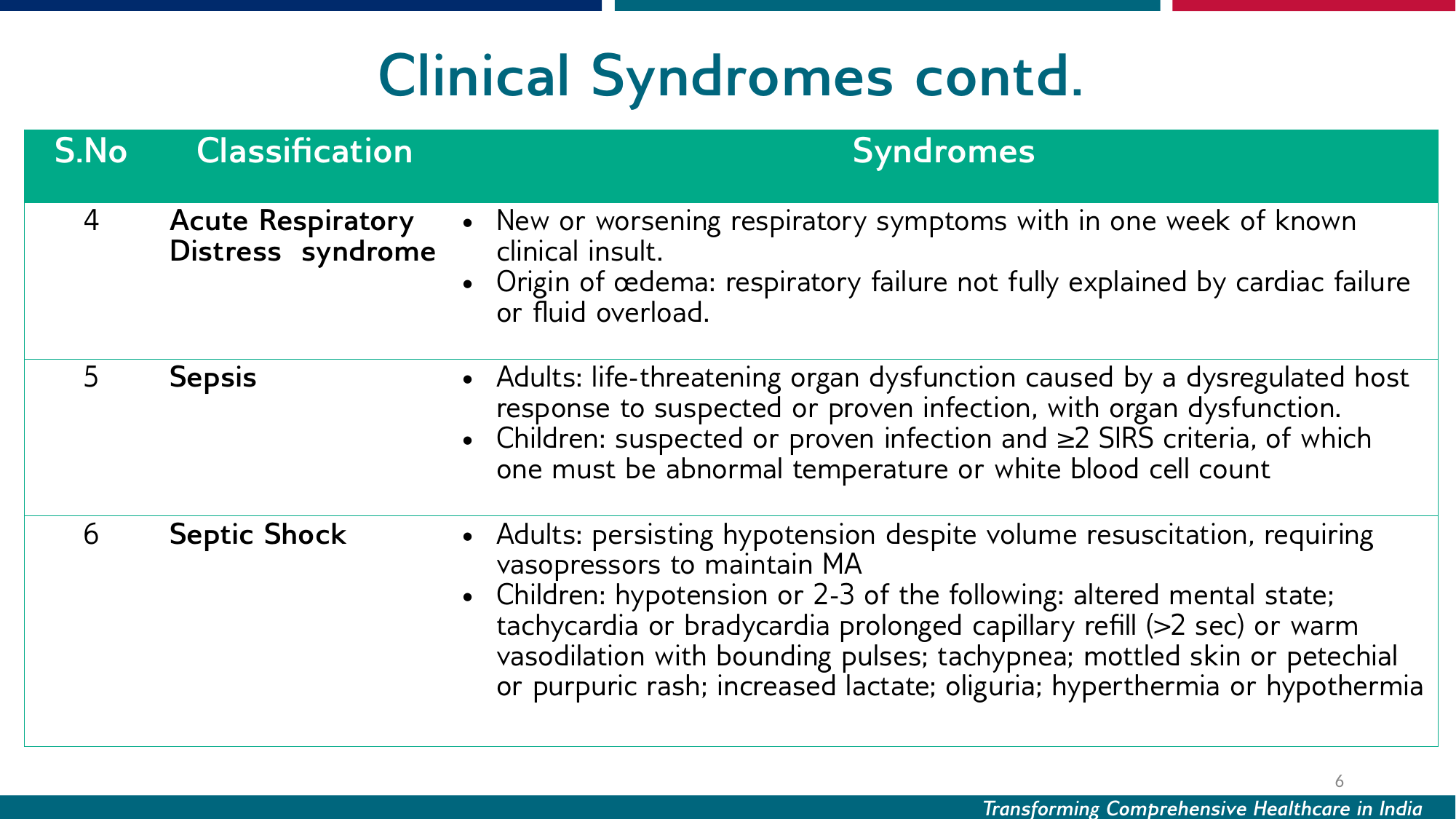

Clinical Syndromes contd.
| S.No | Classification | Syndromes |
| --- | --- | --- |
| 4 | Acute Respiratory Distress syndrome | New or worsening respiratory symptoms with in one week of known clinical insult. Origin of oedema: respiratory failure not fully explained by cardiac failure or fluid overload. |
| 5 | Sepsis | Adults: life-threatening organ dysfunction caused by a dysregulated host response to suspected or proven infection, with organ dysfunction. Children: suspected or proven infection and ≥2 SIRS criteria, of which one must be abnormal temperature or white blood cell count |
| 6 | Septic Shock | Adults: persisting hypotension despite volume resuscitation, requiring vasopressors to maintain MA Children: hypotension or 2-3 of the following: altered mental state; tachycardia or bradycardia prolonged capillary refill (>2 sec) or warm vasodilation with bounding pulses; tachypnea; mottled skin or petechial or purpuric rash; increased lactate; oliguria; hyperthermia or hypothermia |
6